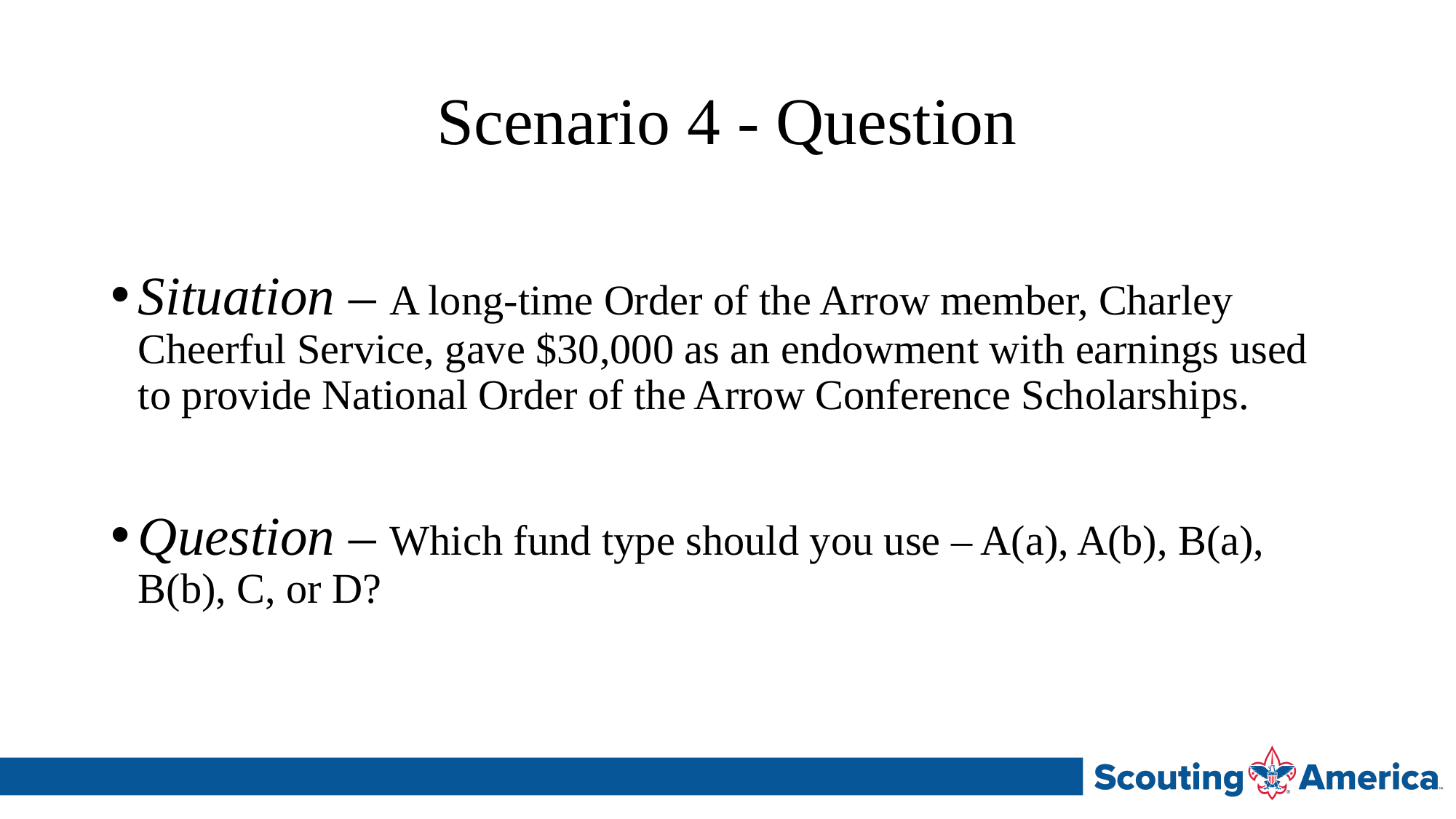

# Scenario 4 - Question
Situation – A long-time Order of the Arrow member, Charley Cheerful Service, gave $30,000 as an endowment with earnings used to provide National Order of the Arrow Conference Scholarships.

Question – Which fund type should you use – A(a), A(b), B(a), B(b), C, or D?